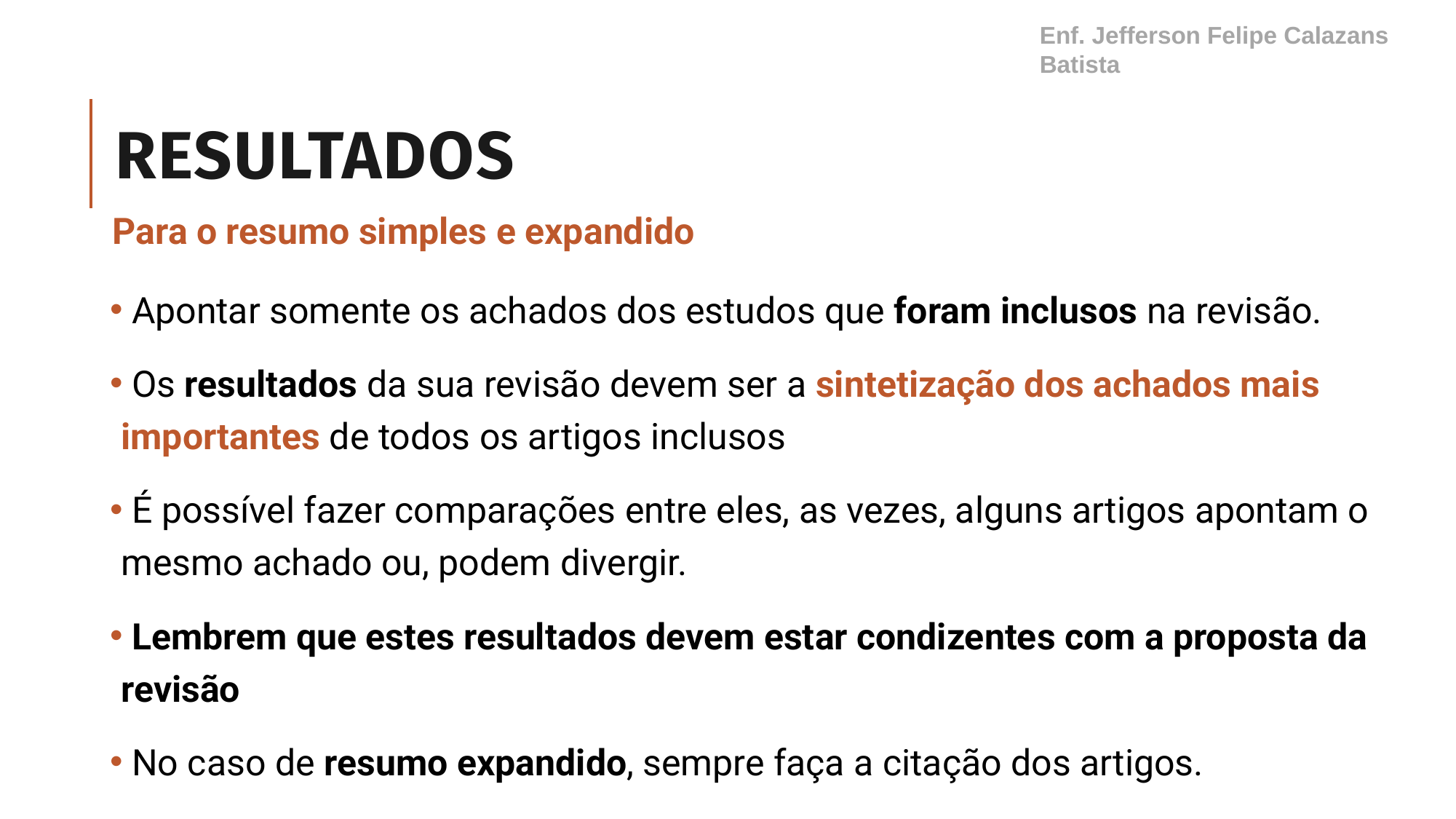

Enf. Jefferson Felipe Calazans Batista
# resultados
Para o resumo simples e expandido
 Apontar somente os achados dos estudos que foram inclusos na revisão.
 Os resultados da sua revisão devem ser a sintetização dos achados mais importantes de todos os artigos inclusos
 É possível fazer comparações entre eles, as vezes, alguns artigos apontam o mesmo achado ou, podem divergir.
 Lembrem que estes resultados devem estar condizentes com a proposta da revisão
 No caso de resumo expandido, sempre faça a citação dos artigos.